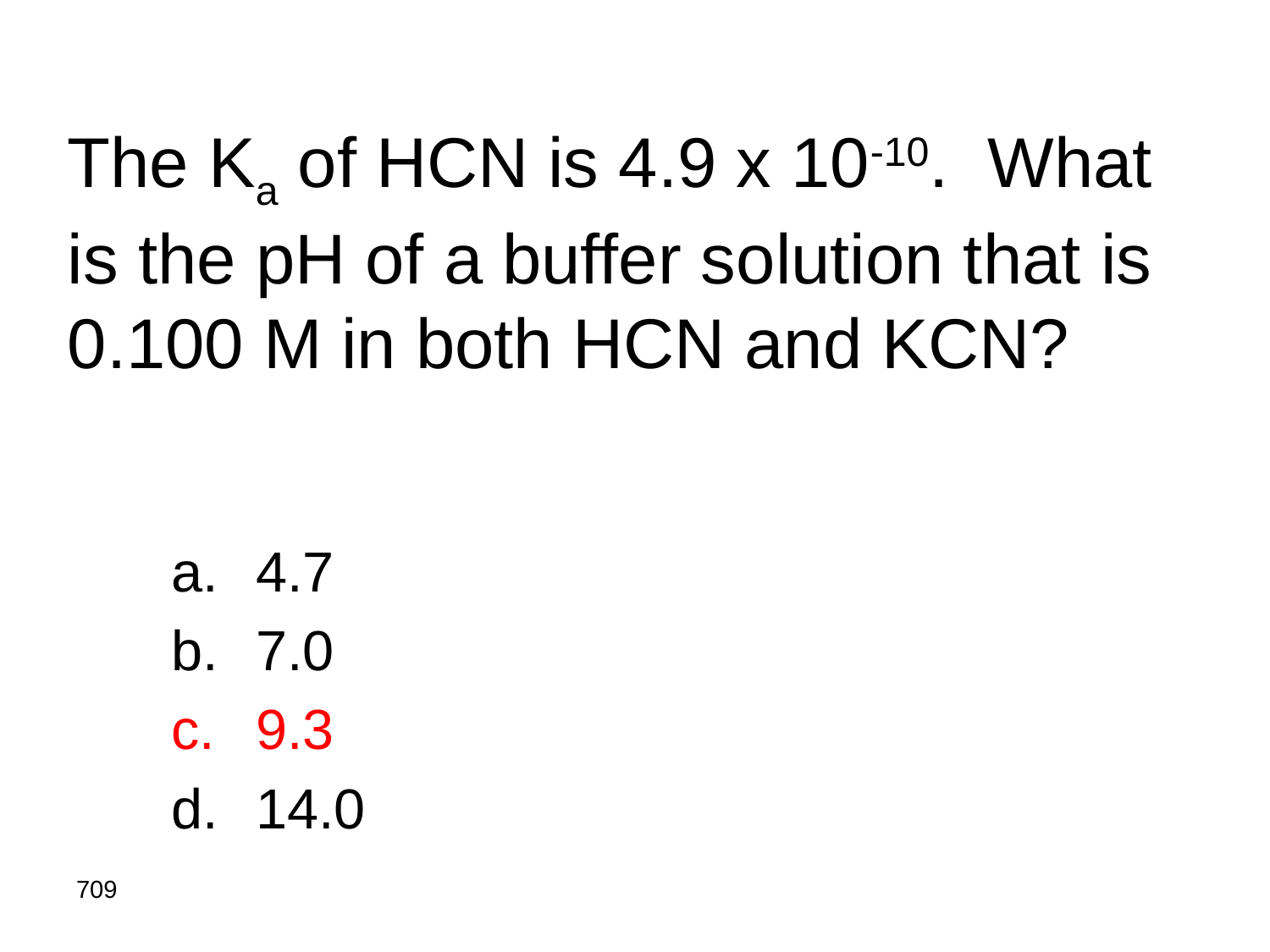

# The Ka of HCN is 4.9 x 10-10.  What is the pH of a buffer solution that is 0.100 M in both HCN and KCN?
4.7
7.0
9.3
14.0
709